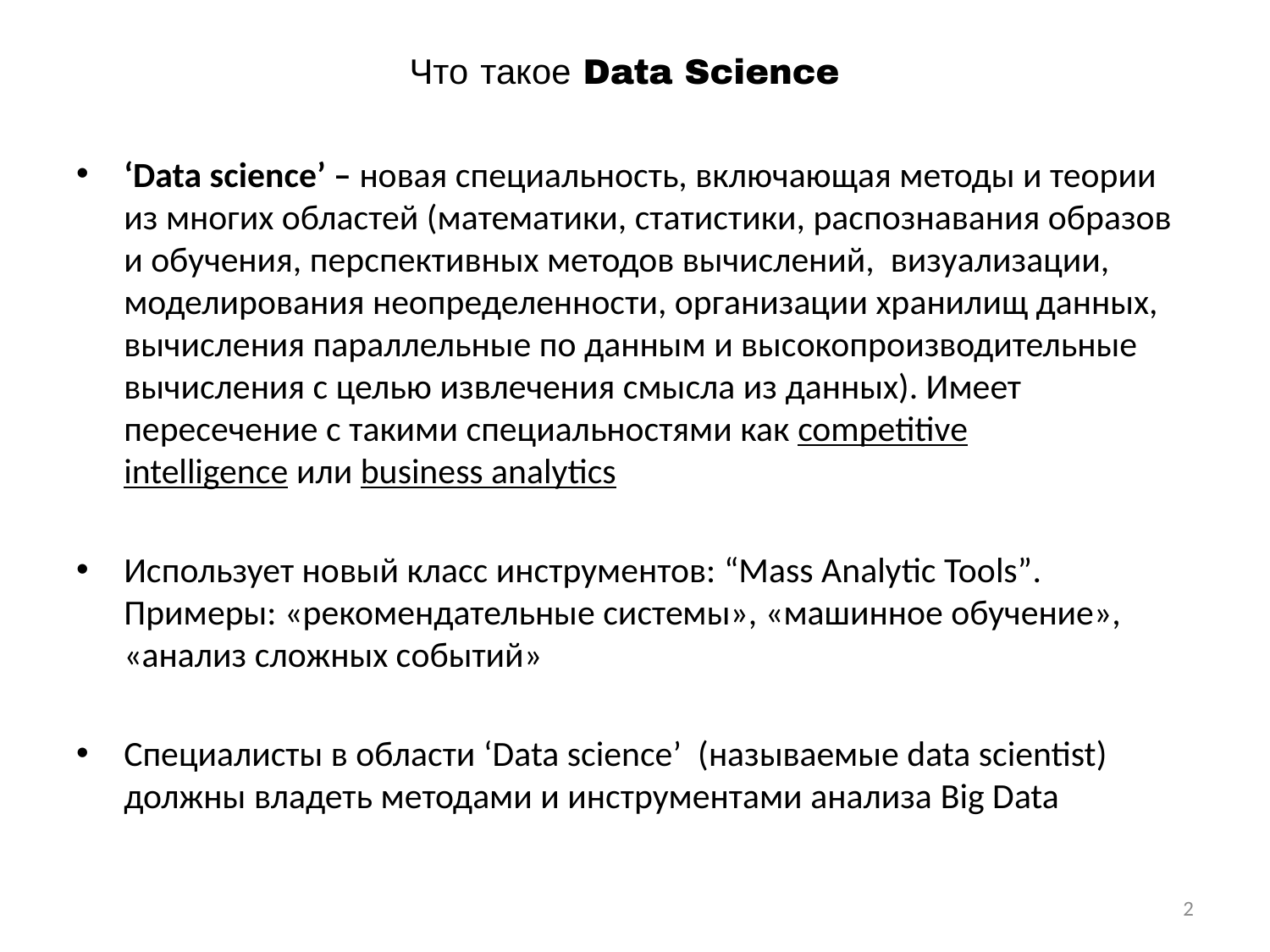

# Что такое Data Science

‘Data science’ – новая специальность, включающая методы и теории из многих областей (математики, статистики, распознавания образов и обучения, перспективных методов вычислений,  визуализации, моделирования неопределенности, организации хранилищ данных, вычисления параллельные по данным и высокопроизводительные вычисления с целью извлечения смысла из данных). Имеет пересечение с такими специальностями как competitive intelligence или business analytics

Использует новый класс инструментов: “Mass Analytic Tools”. Примеры: «рекомендательные системы», «машинное обучение», «анализ сложных событий»

Специалисты в области ‘Data science’  (называемые data scientist) должны владеть методами и инструментами анализа Big Data

2